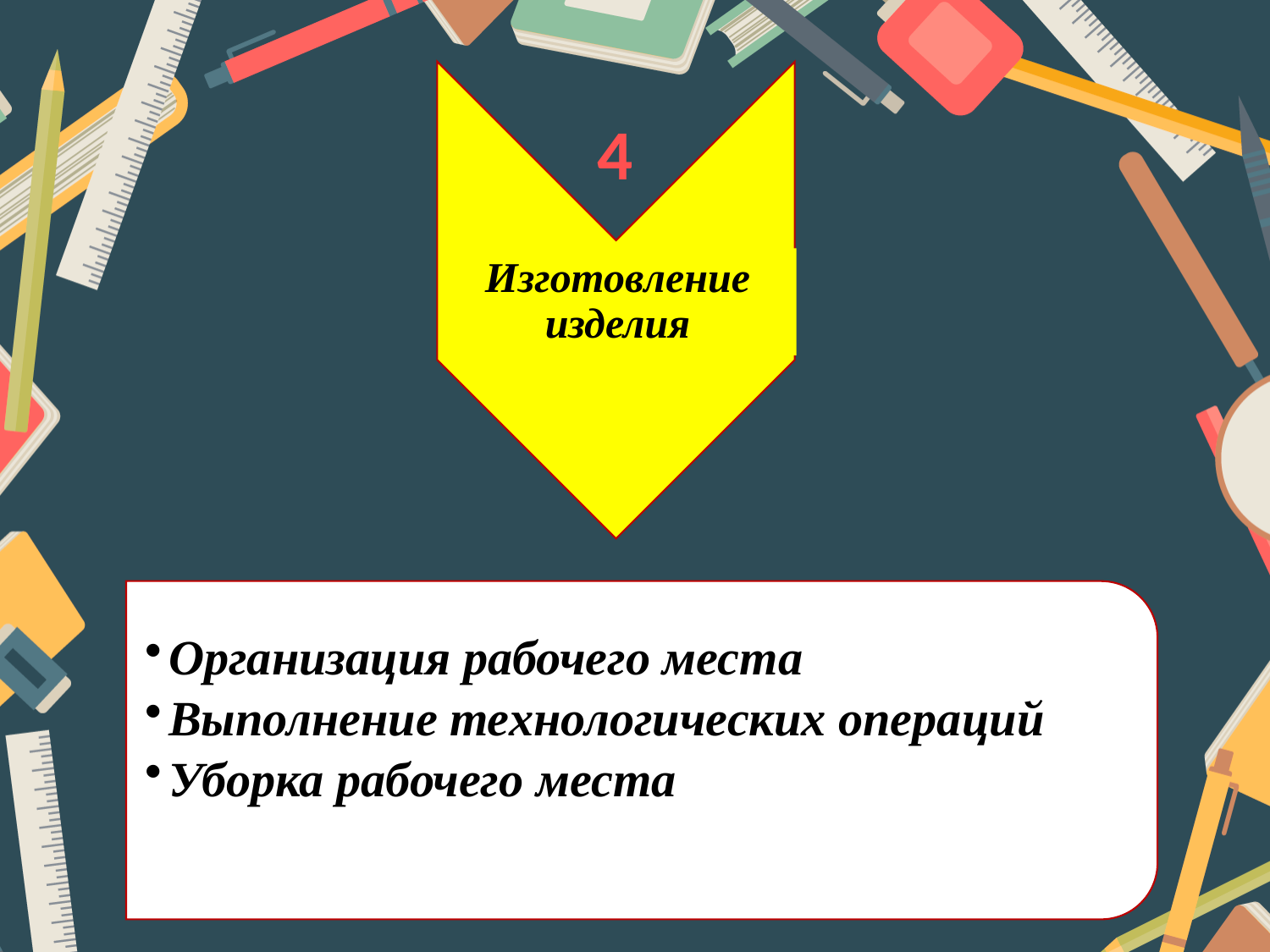

Изготовление изделия
4

Организация рабочего места
Выполнение технологических операций
Уборка рабочего места